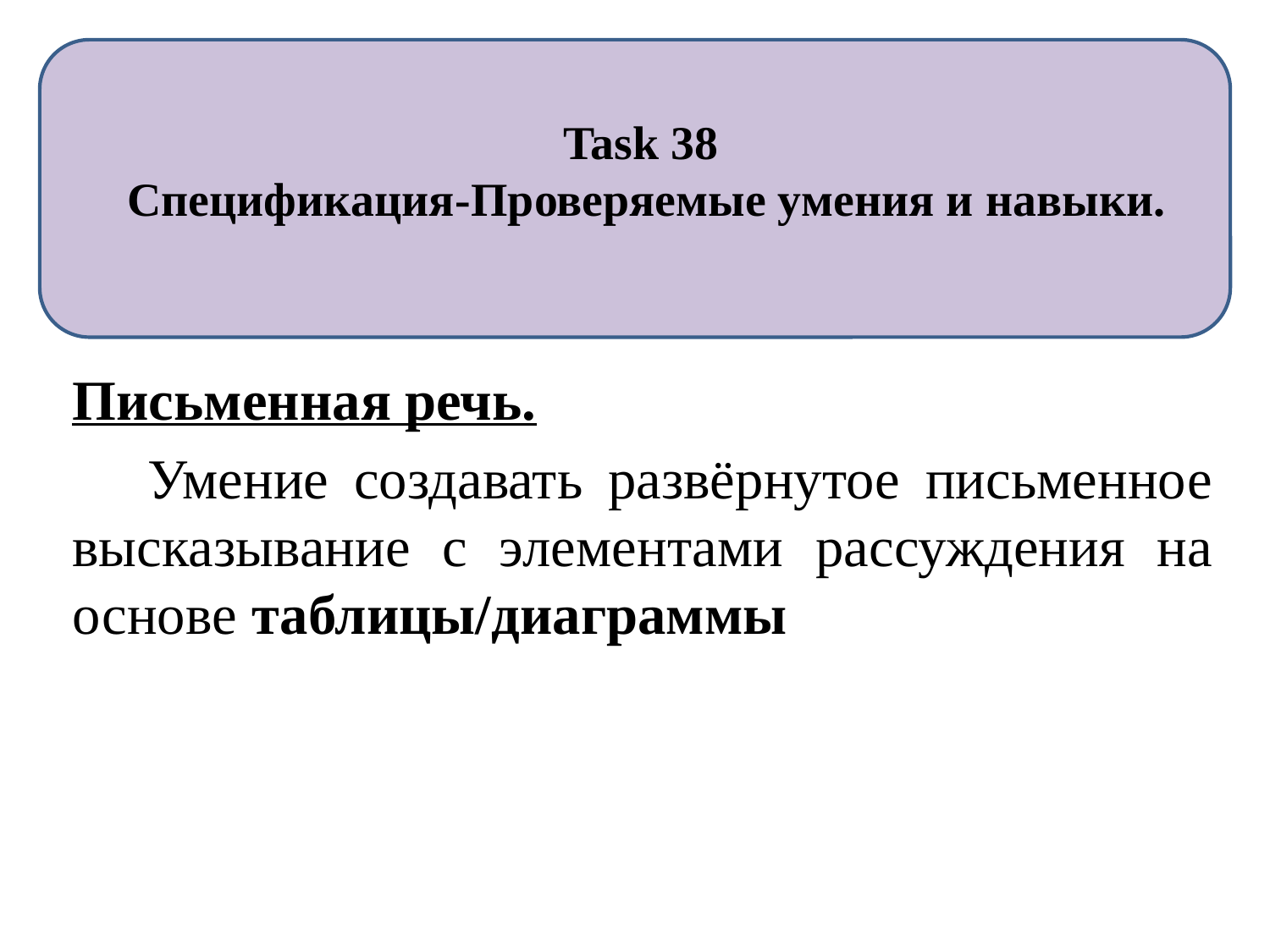

# Task 38 Спецификация-Проверяемые умения и навыки.
Письменная речь.
   Умение создавать развёрнутое письменное высказывание с элементами рассуждения на основе таблицы/диаграммы